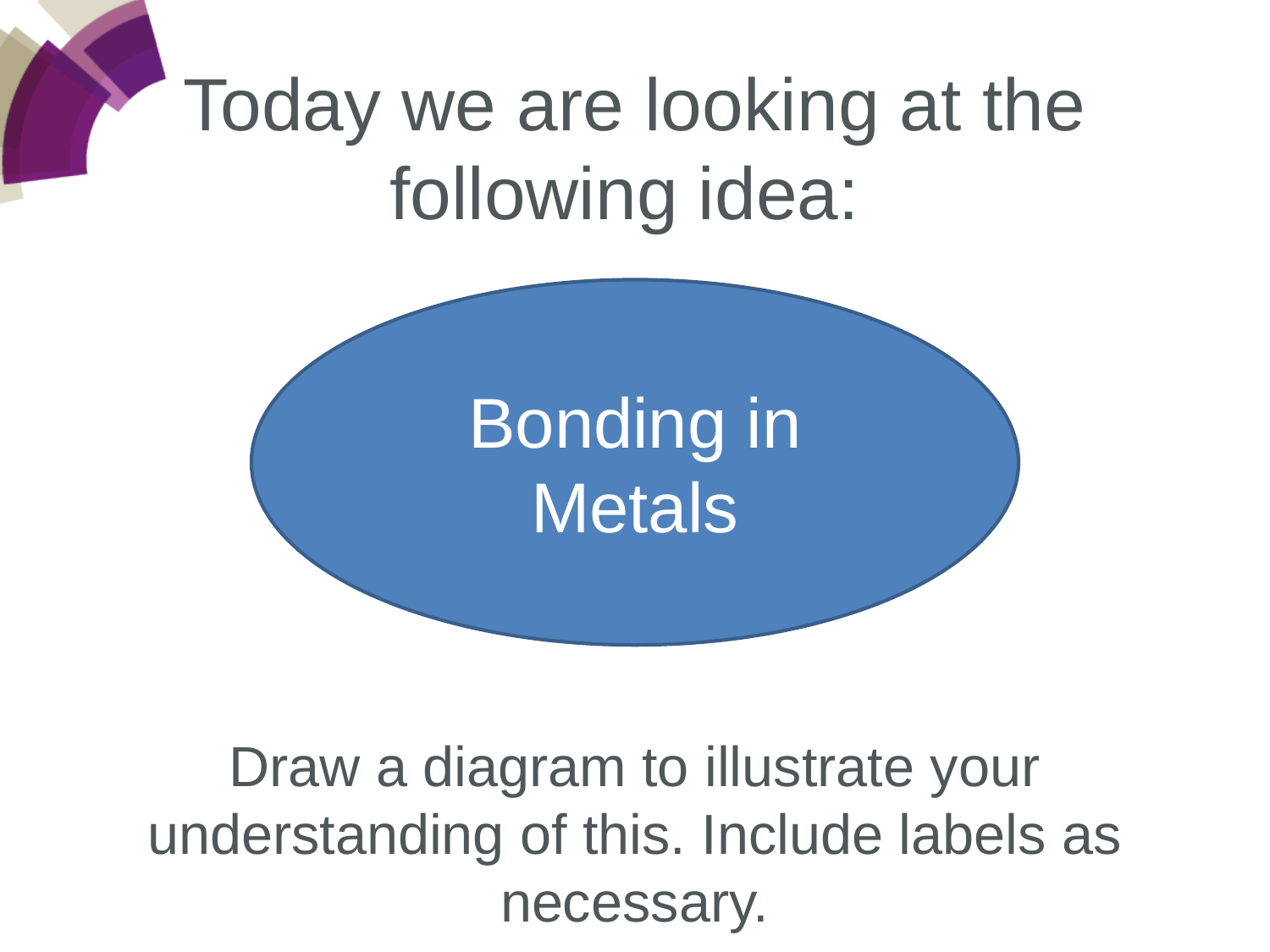

Today we are looking at the following idea:
Bonding in Metals
Draw a diagram to illustrate your understanding of this. Include labels as necessary.